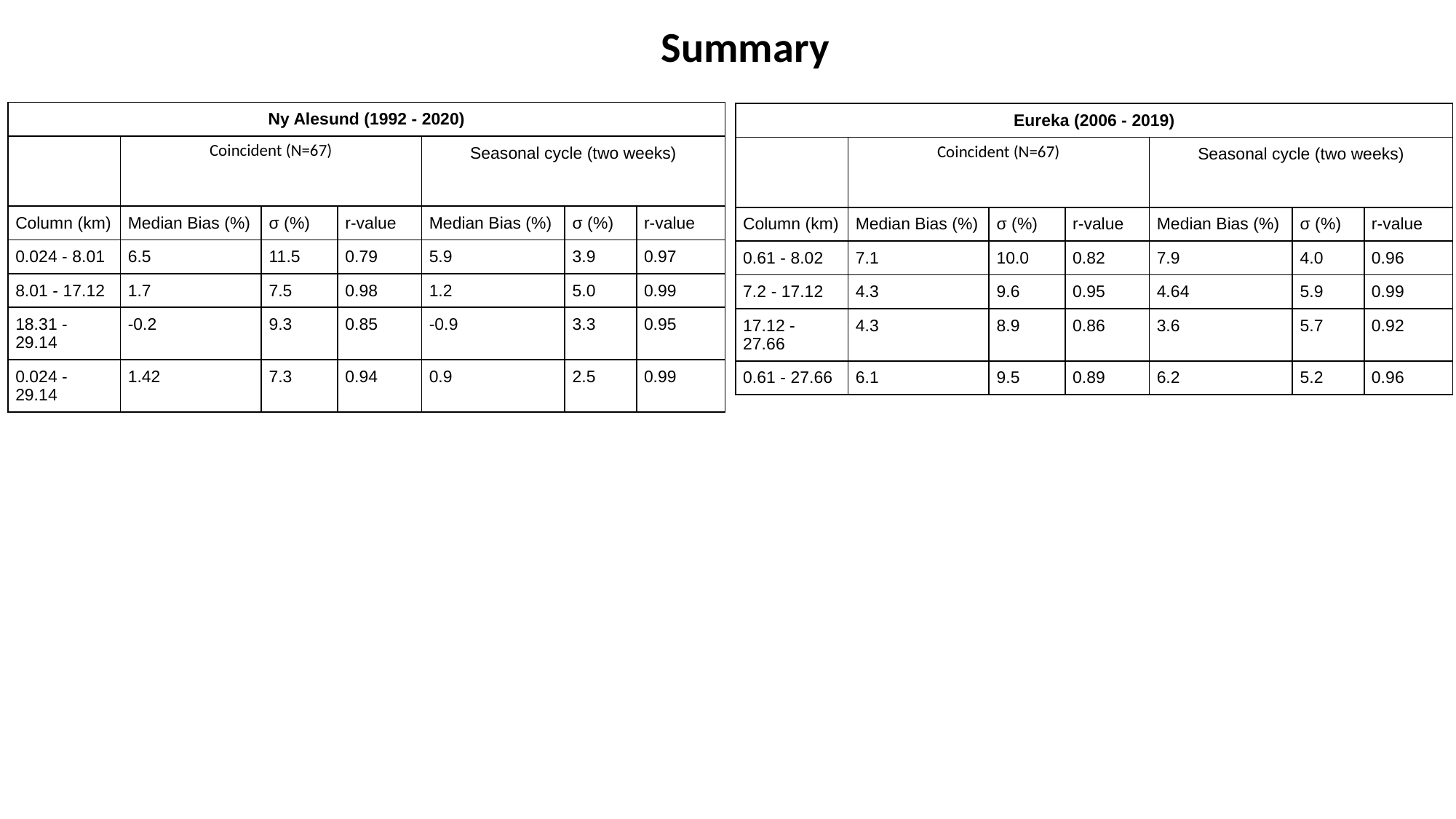

Summary

| Ny Alesund (1992 - 2020) |  |  |  |  |  |  |
| --- | --- | --- | --- | --- | --- | --- |
|  | Coincident (N=67) |  |  | Seasonal cycle (two weeks) |  |  |
| Column (km) | Median Bias (%) | σ (%) | r-value | Median Bias (%) | σ (%) | r-value |
| 0.024 - 8.01 | 6.5 | 11.5 | 0.79 | 5.9 | 3.9 | 0.97 |
| 8.01 - 17.12 | 1.7 | 7.5 | 0.98 | 1.2 | 5.0 | 0.99 |
| 18.31 - 29.14 | -0.2 | 9.3 | 0.85 | -0.9 | 3.3 | 0.95 |
| 0.024 - 29.14 | 1.42 | 7.3 | 0.94 | 0.9 | 2.5 | 0.99 |
| Eureka (2006 - 2019) |  |  |  |  |  |  |
| --- | --- | --- | --- | --- | --- | --- |
|  | Coincident (N=67) |  |  | Seasonal cycle (two weeks) |  |  |
| Column (km) | Median Bias (%) | σ (%) | r-value | Median Bias (%) | σ (%) | r-value |
| 0.61 - 8.02 | 7.1 | 10.0 | 0.82 | 7.9 | 4.0 | 0.96 |
| 7.2 - 17.12 | 4.3 | 9.6 | 0.95 | 4.64 | 5.9 | 0.99 |
| 17.12 - 27.66 | 4.3 | 8.9 | 0.86 | 3.6 | 5.7 | 0.92 |
| 0.61 - 27.66 | 6.1 | 9.5 | 0.89 | 6.2 | 5.2 | 0.96 |